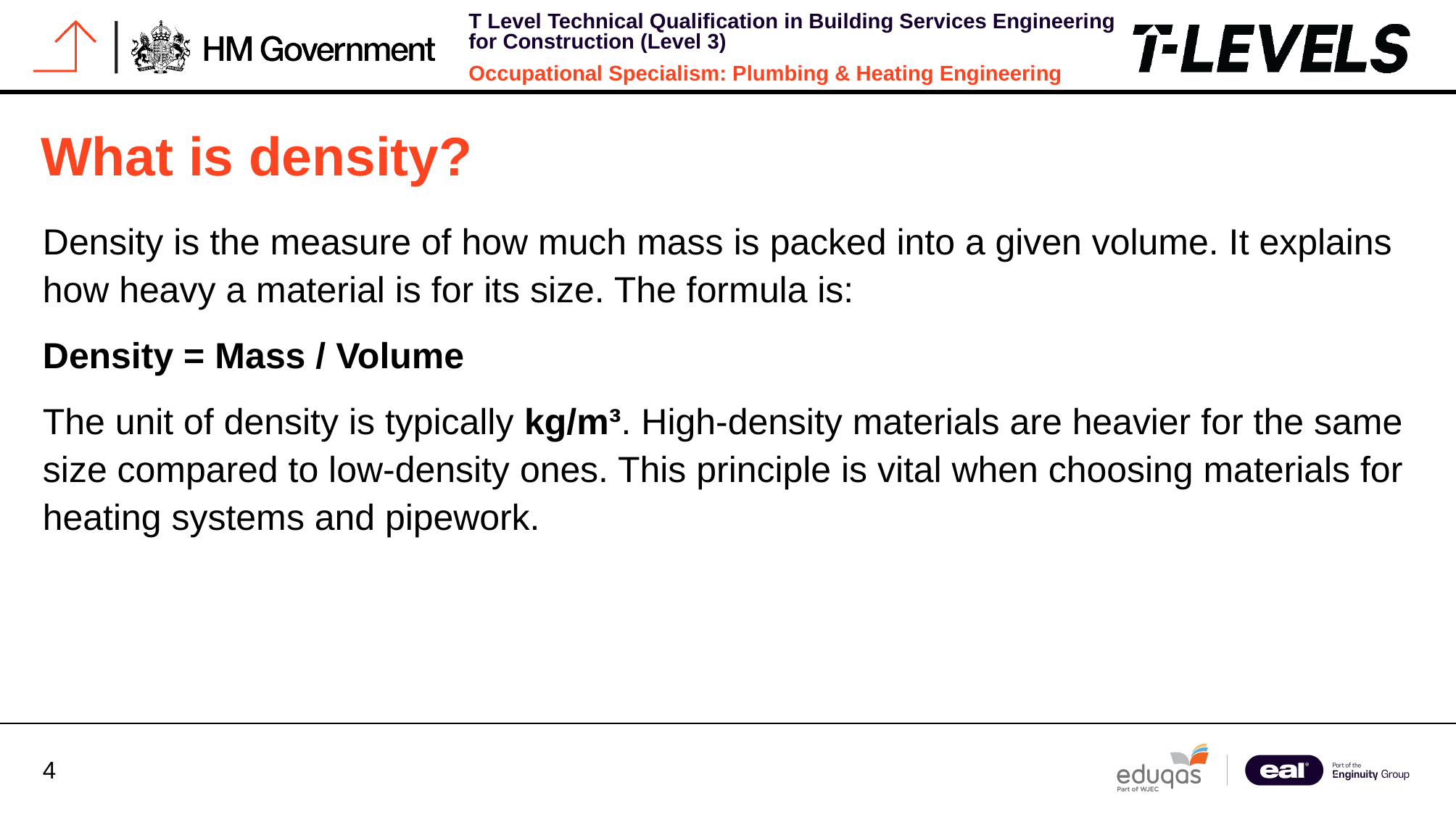

# What is density?
Density is the measure of how much mass is packed into a given volume. It explains how heavy a material is for its size. The formula is:
Density = Mass / Volume
The unit of density is typically kg/m³. High-density materials are heavier for the same size compared to low-density ones. This principle is vital when choosing materials for heating systems and pipework.